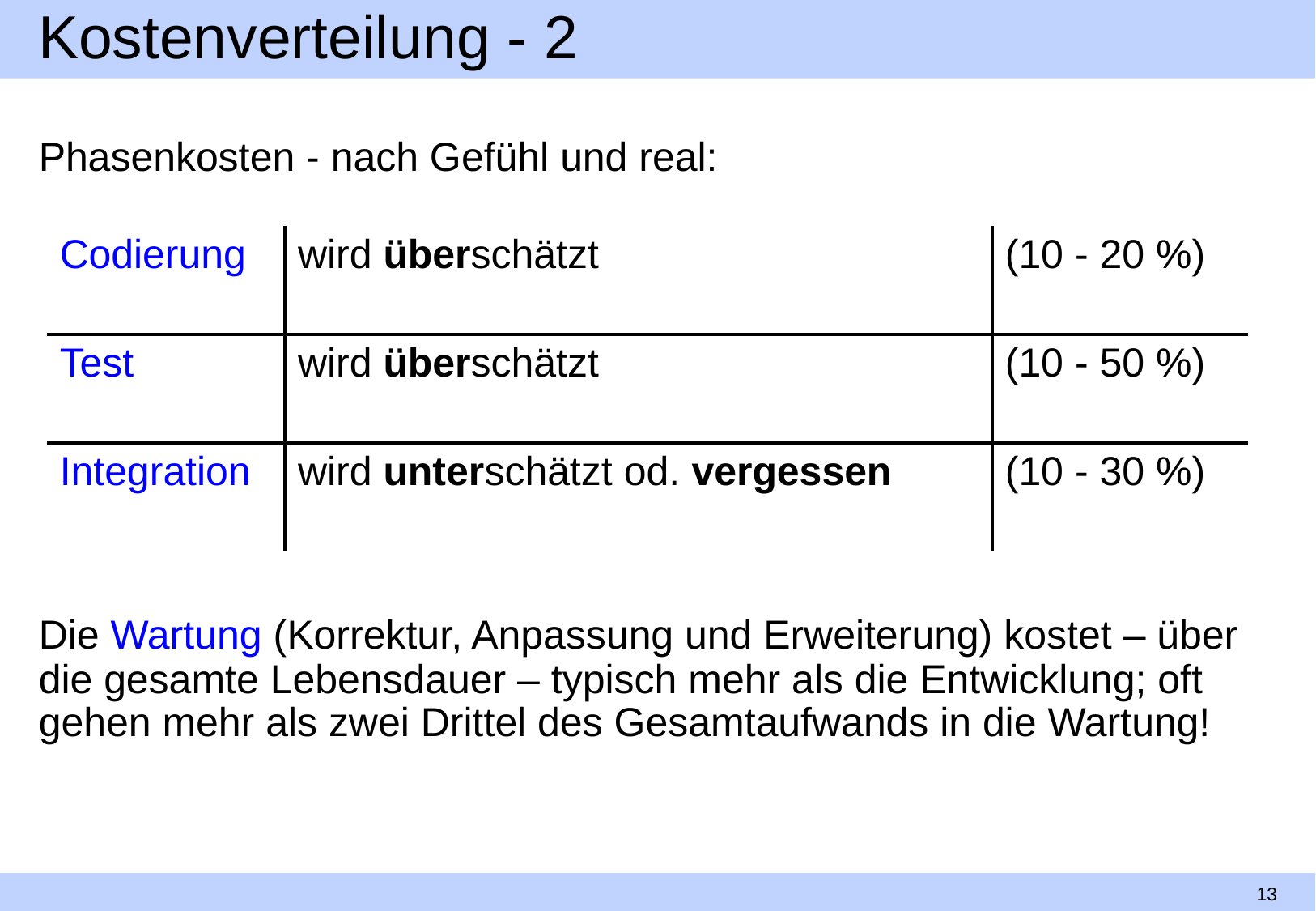

# Kostenverteilung - 2
Phasenkosten - nach Gefühl und real:
| Codierung | wird überschätzt | (10 - 20 %) |
| --- | --- | --- |
| Test | wird überschätzt | (10 - 50 %) |
| Integration | wird unterschätzt od. vergessen | (10 - 30 %) |
Die Wartung (Korrektur, Anpassung und Erweiterung) kostet – über die gesamte Lebensdauer – typisch mehr als die Entwicklung; oft gehen mehr als zwei Drittel des Gesamtaufwands in die Wartung!
13